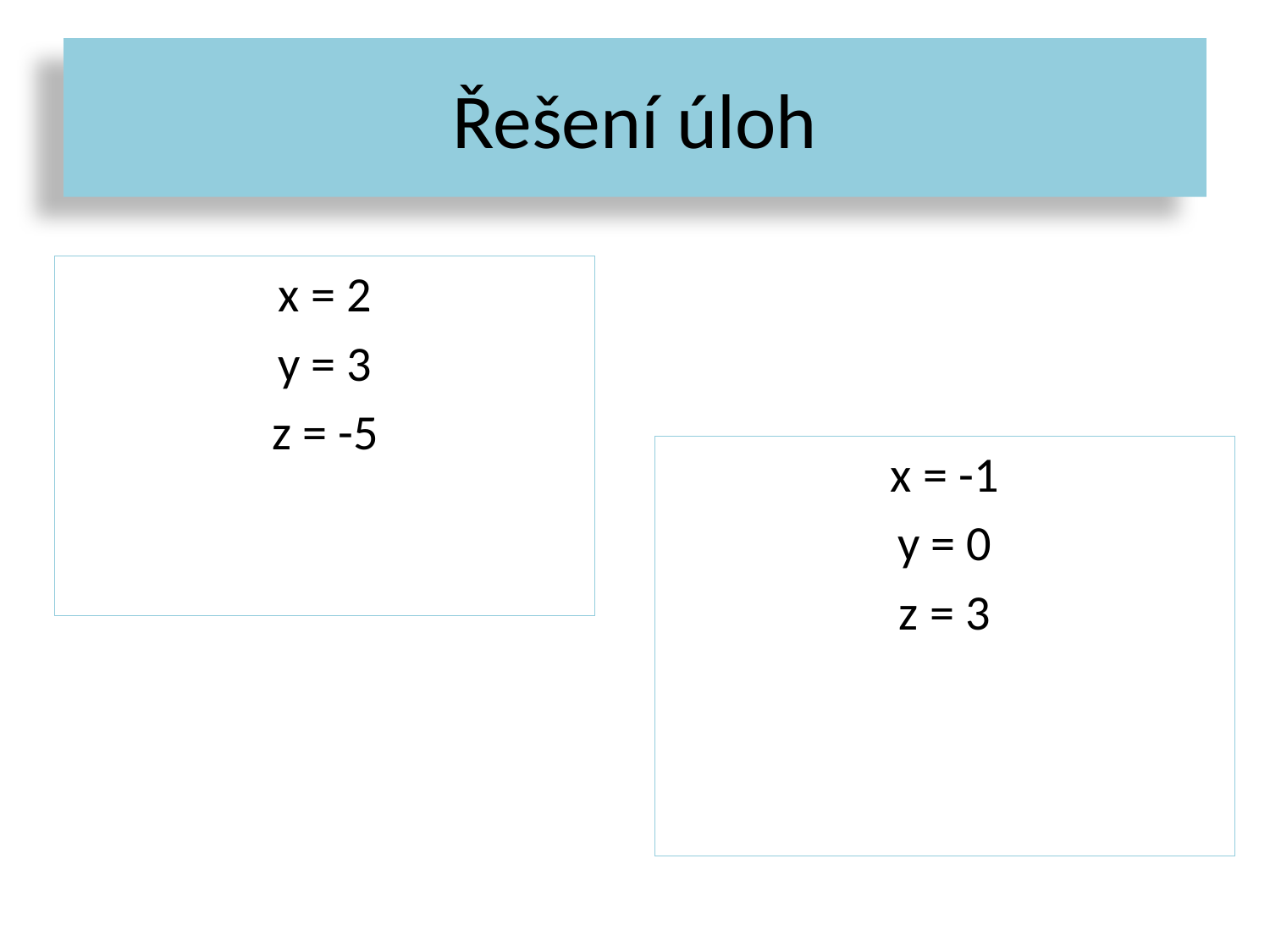

# Řešení úloh
x = 2
y = 3
z = -5
x = -1
y = 0
z = 3